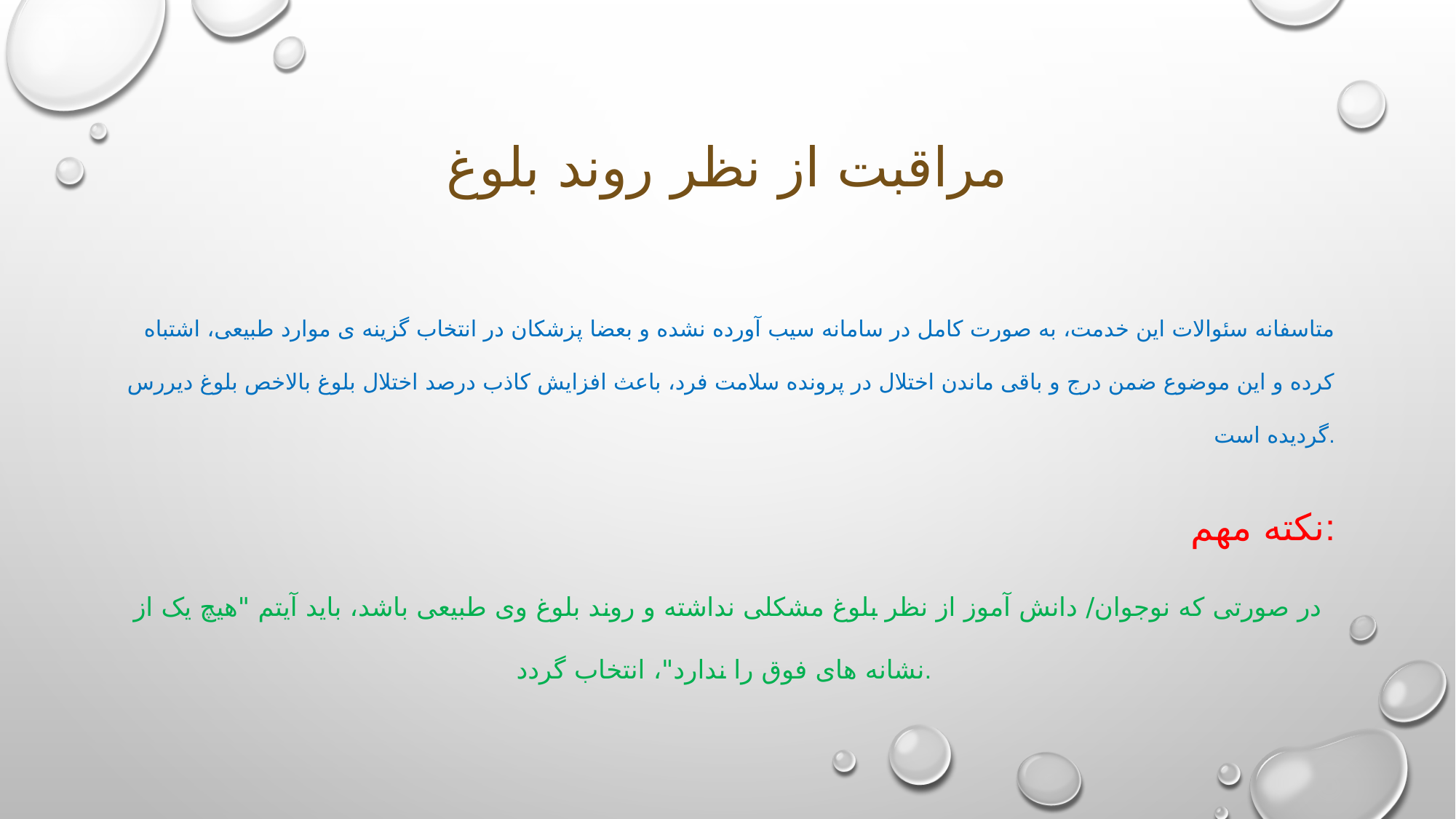

# مراقبت از نظر روند بلوغ
متاسفانه سئوالات این خدمت، به صورت کامل در سامانه سیب آورده نشده و بعضا پزشکان در انتخاب گزینه ی موارد طبیعی، اشتباه کرده و این موضوع ضمن درج و باقی ماندن اختلال در پرونده سلامت فرد، باعث افزایش کاذب درصد اختلال بلوغ بالاخص بلوغ دیررس گردیده است.
                                                                                                          نکته مهم:
در صورتی که نوجوان/ دانش آموز از نظر بلوغ مشکلی نداشته و روند بلوغ وی طبیعی باشد، باید آیتم "هیچ یک از نشانه های فوق را ندارد"، انتخاب گردد.